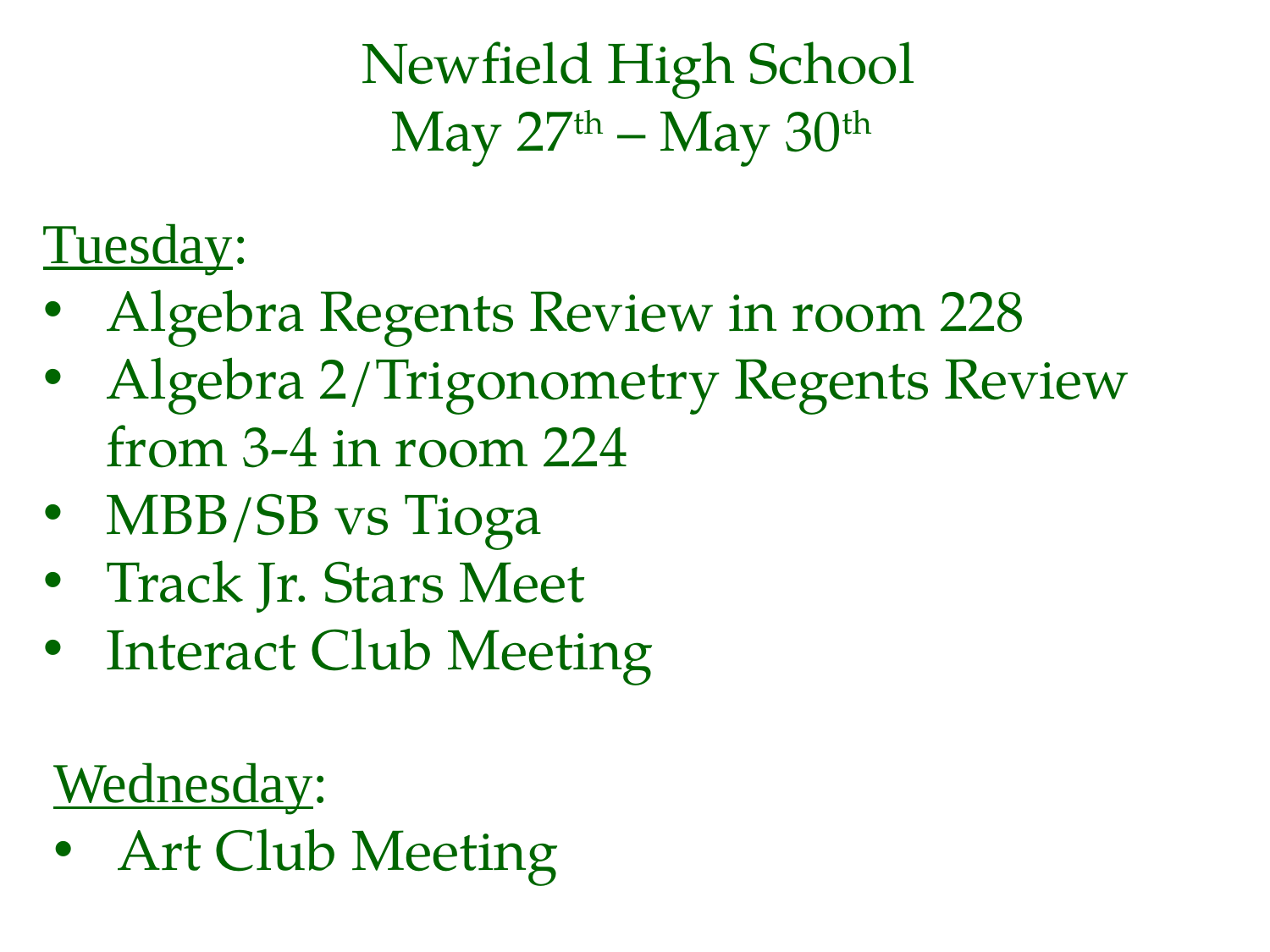

Newfield High School
May 27th – May 30th

Tuesday:
Algebra Regents Review in room 228
Algebra 2/Trigonometry Regents Review from 3-4 in room 224
MBB/SB vs Tioga
Track Jr. Stars Meet
Interact Club Meeting
Wednesday:
Art Club Meeting